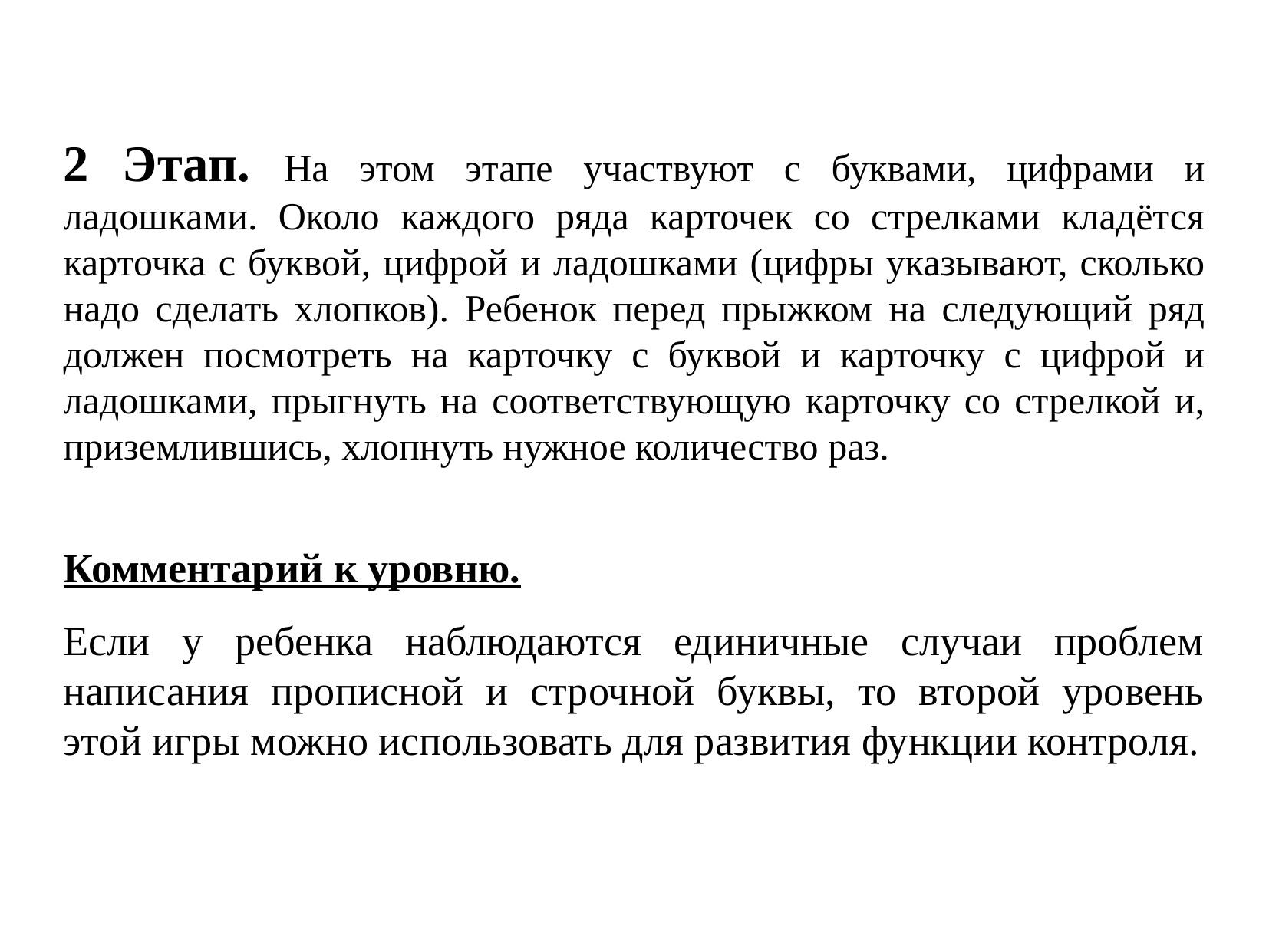

2 Этап. На этом этапе участвуют с буквами, цифрами и ладошками. Около каждого ряда карточек со стрелками кладётся карточка с буквой, цифрой и ладошками (цифры указывают, сколько надо сделать хлопков). Ребенок перед прыжком на следующий ряд должен посмотреть на карточку с буквой и карточку с цифрой и ладошками, прыгнуть на соответствующую карточку со стрелкой и, приземлившись, хлопнуть нужное количество раз.
Комментарий к уровню.
Если у ребенка наблюдаются единичные случаи проблем написания прописной и строчной буквы, то второй уровень этой игры можно использовать для развития функции контроля.